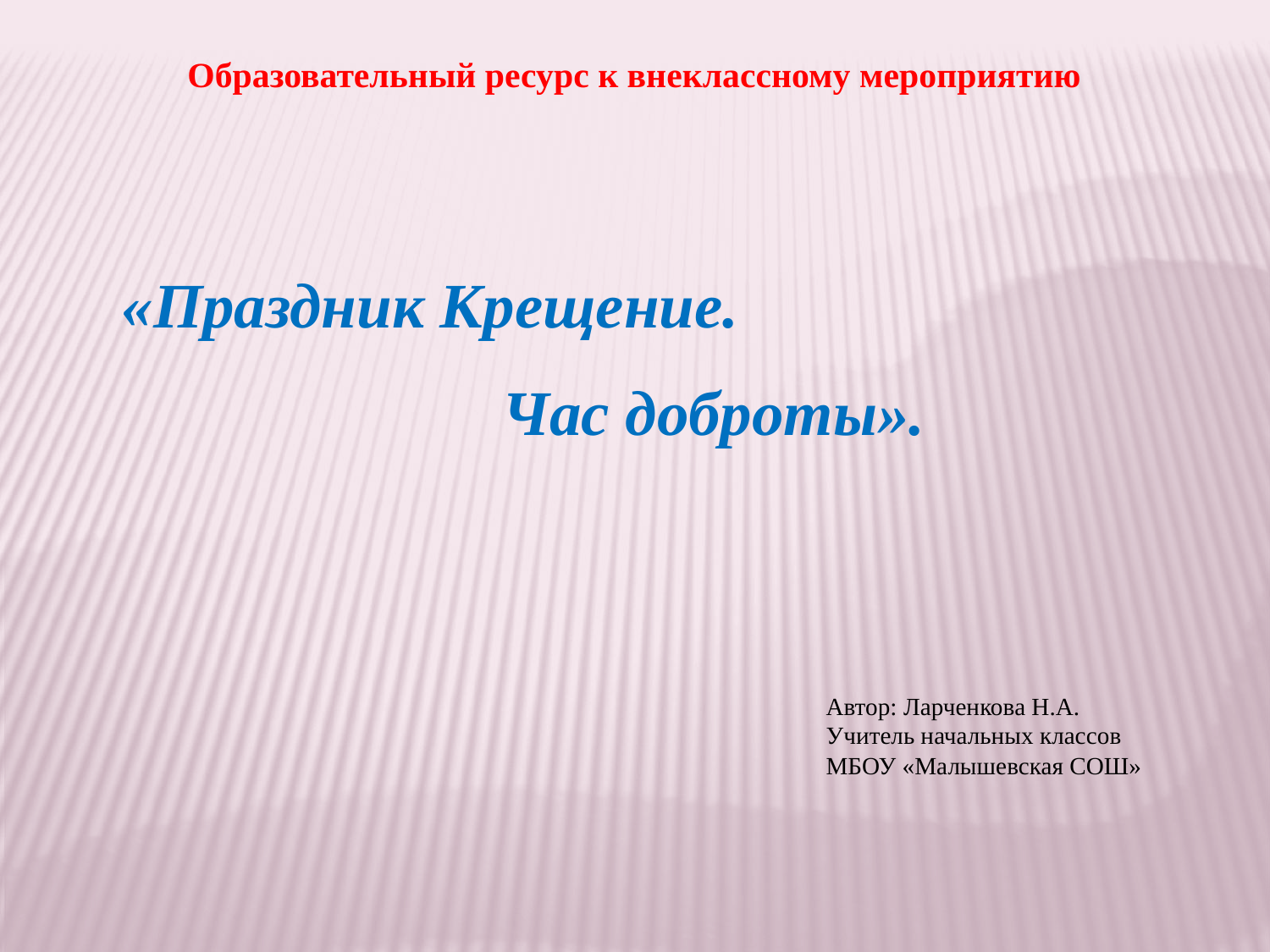

Образовательный ресурс к внеклассному мероприятию
«Праздник Крещение.
                        Час доброты».

Автор: Ларченкова Н.А.
Учитель начальных классов
МБОУ «Малышевская СОШ»